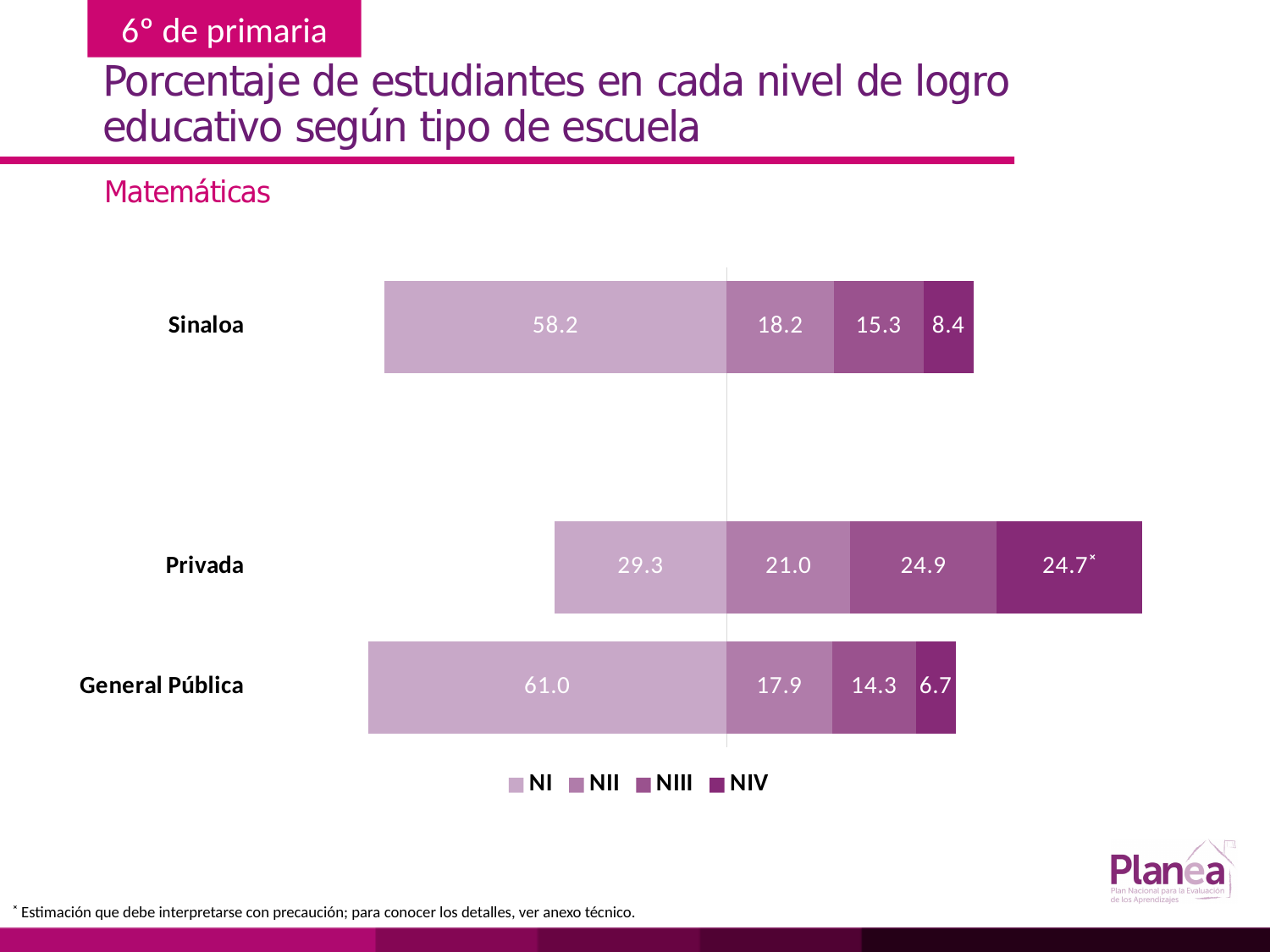

# Porcentaje de estudiantes en cada nivel de logro educativo según tipo de escuela

Matemáticas

### Chart

| Category |  |  |  |  |
|---|---|---|---|---|
| General Pública | -61.0 | 17.9 | 14.3 | 6.7 |
| Privada | -29.3 | 21.0 | 24.9 | 24.7 |
|  | None | None | None | None |
| Sinaloa | -58.2 | 18.2 | 15.3 | 8.4 |
˟ Estimación que debe interpretarse con precaución; para conocer los detalles, ver anexo técnico.